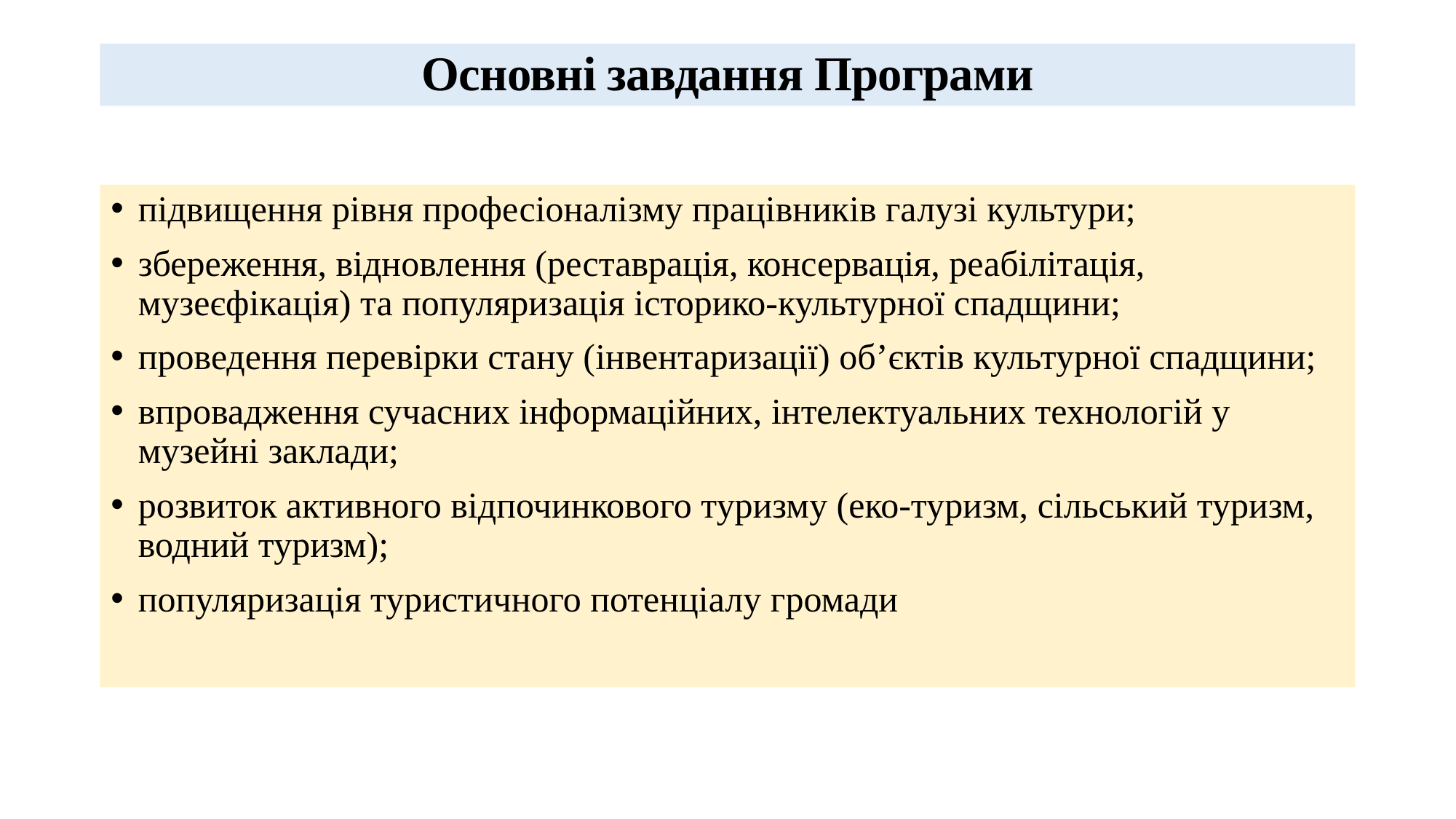

# Основні завдання Програми
підвищення рівня професіоналізму працівників галузі культури;
збереження, відновлення (реставрація, консервація, реабілітація, музеєфікація) та популяризація історико-культурної спадщини;
проведення перевірки стану (інвентаризації) об’єктів культурної спадщини;
впровадження сучасних інформаційних, інтелектуальних технологій у музейні заклади;
розвиток активного відпочинкового туризму (еко-туризм, сільський туризм, водний туризм);
популяризація туристичного потенціалу громади